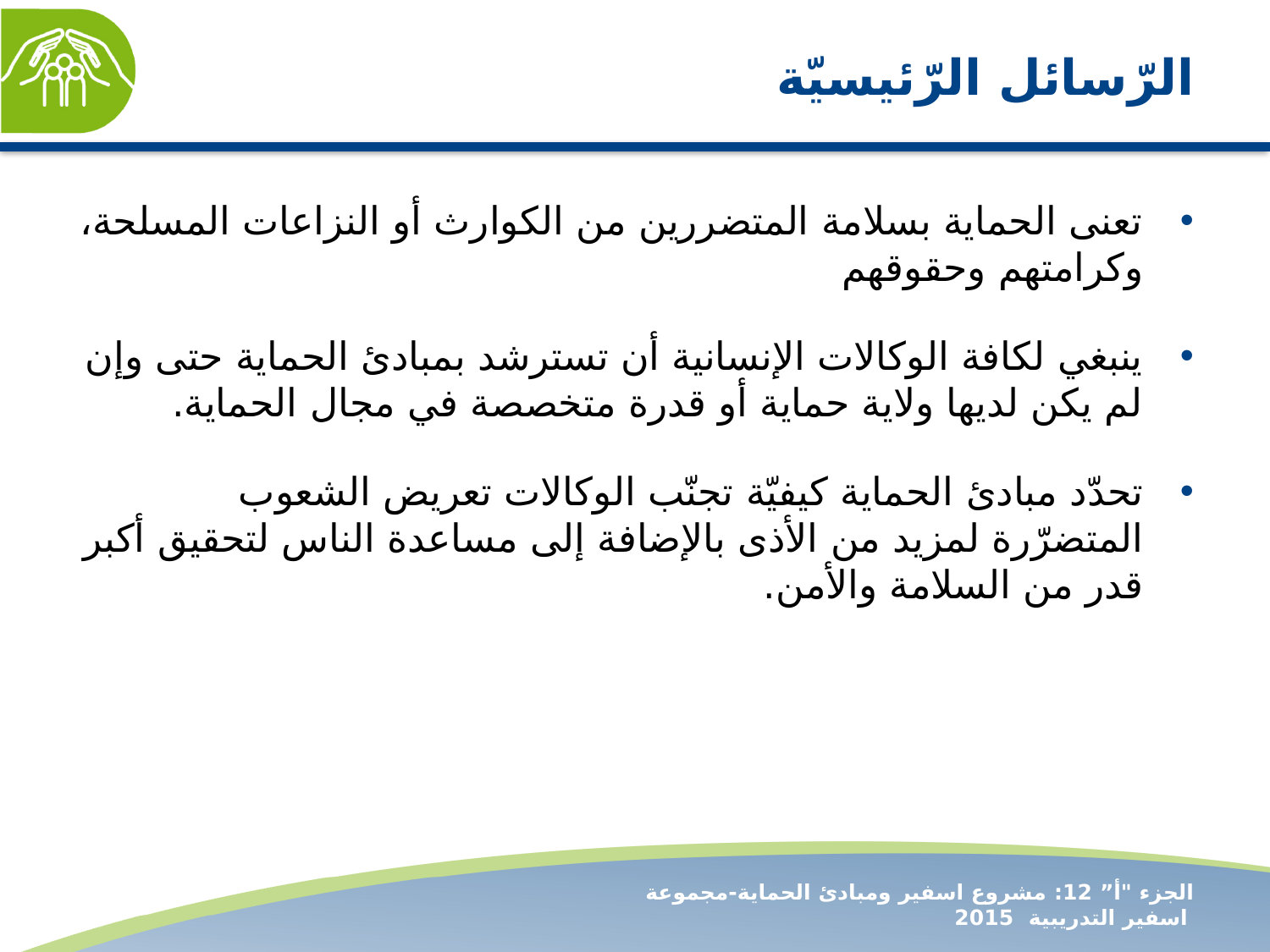

# الرّسائل الرّئيسيّة
تعنى الحماية بسلامة المتضررين من الكوارث أو النزاعات المسلحة، وكرامتهم وحقوقهم
ينبغي لكافة الوكالات الإنسانية أن تسترشد بمبادئ الحماية حتى وإن لم يكن لديها ولاية حماية أو قدرة متخصصة في مجال الحماية.
تحدّد مبادئ الحماية كيفيّة تجنّب الوكالات تعريض الشعوب المتضرّرة لمزيد من الأذى بالإضافة إلى مساعدة الناس لتحقيق أكبر قدر من السلامة والأمن.
الجزء "أ” 12: مشروع اسفير ومبادئ الحماية-مجموعة اسفير التدريبية  2015